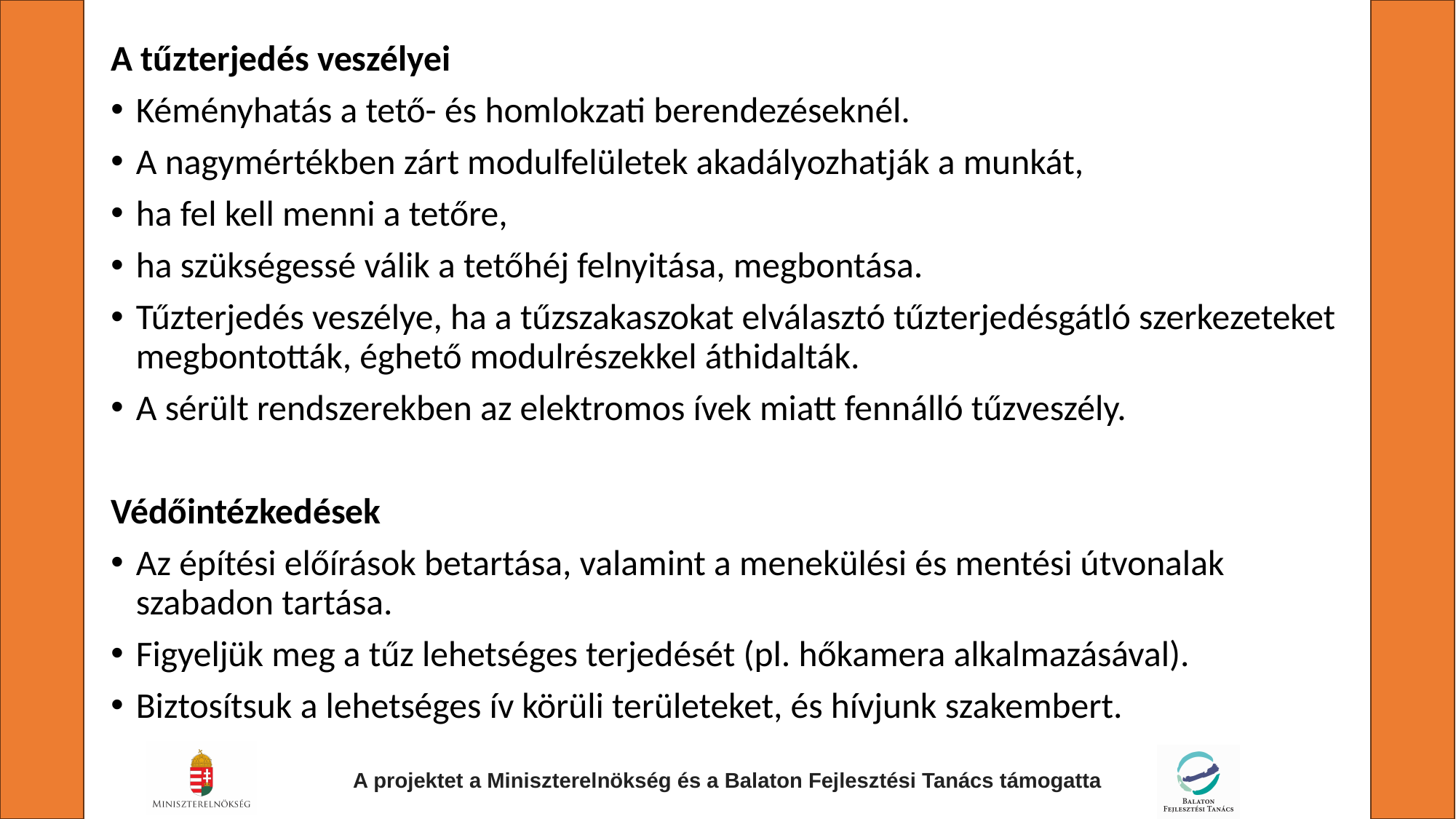

A tűzterjedés veszélyei
Kéményhatás a tető- és homlokzati berendezéseknél.
A nagymértékben zárt modulfelületek akadályozhatják a munkát,
ha fel kell menni a tetőre,
ha szükségessé válik a tetőhéj felnyitása, megbontása.
Tűzterjedés veszélye, ha a tűzszakaszokat elválasztó tűzterjedésgátló szerkezeteket megbontották, éghető modulrészekkel áthidalták.
A sérült rendszerekben az elektromos ívek miatt fennálló tűzveszély.

Védőintézkedések
Az építési előírások betartása, valamint a menekülési és mentési útvonalak szabadon tartása.
Figyeljük meg a tűz lehetséges terjedését (pl. hőkamera alkalmazásával).
Biztosítsuk a lehetséges ív körüli területeket, és hívjunk szakembert.